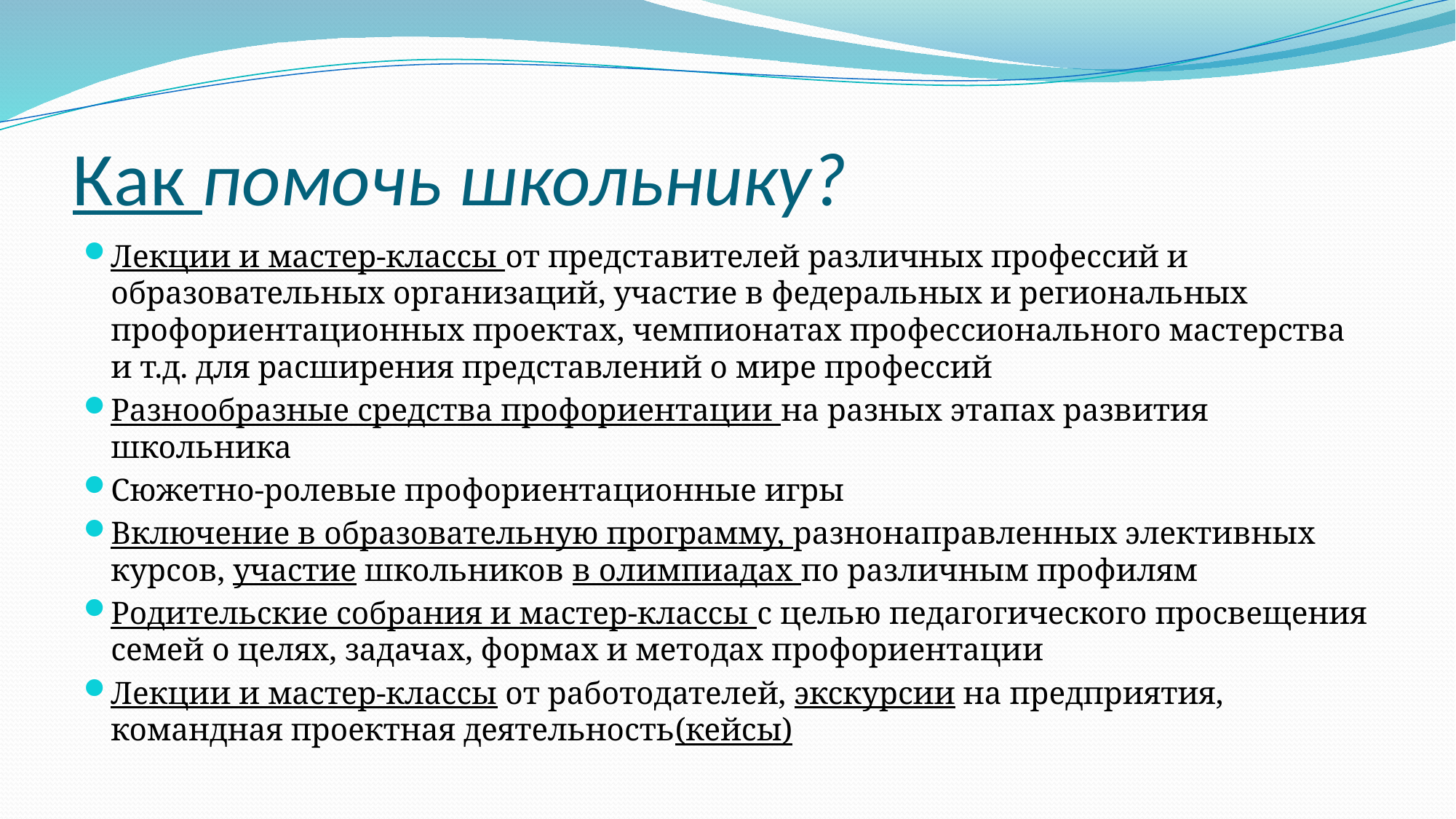

# Как помочь школьнику?
Лекции и мастер-классы от представителей различных профессий и образовательных организаций, участие в федеральных и региональных профориентационных проектах, чемпионатах профессионального мастерства и т.д. для расширения представлений о мире профессий
Разнообразные средства профориентации на разных этапах развития школьника
Сюжетно-ролевые профориентационные игры
Включение в образовательную программу, разнонаправленных элективных курсов, участие школьников в олимпиадах по различным профилям
Родительские собрания и мастер-классы с целью педагогического просвещения семей о целях, задачах, формах и методах профориентации
Лекции и мастер-классы от работодателей, экскурсии на предприятия, командная проектная деятельность(кейсы)